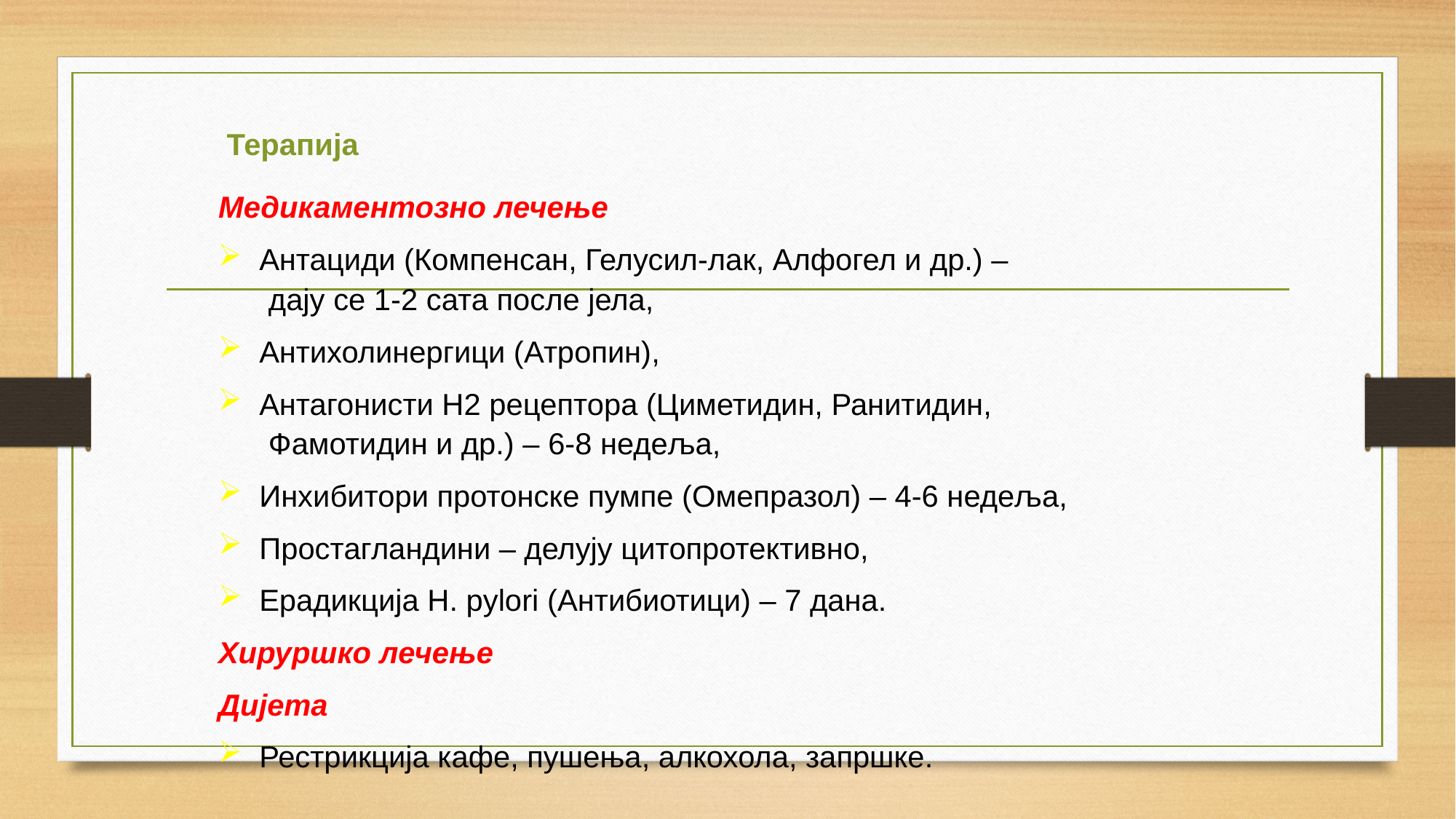

Терапија
Медикаментозно лечење
  Антациди (Компенсан, Гелусил-лак, Алфогел и др.) –
      дају се 1-2 сата после јела,
  Антихолинергици (Атропин),
  Антагонисти H2 рецептора (Циметидин, Ранитидин,
      Фамотидин и др.) – 6-8 недеља,
  Инхибитори протонске пумпе (Омепразол) – 4-6 недеља,
  Простагландини – делују цитопротективно,
  Ерадикција H. pylori (Антибиотици) – 7 дана.
Хируршко лечење
Дијета
  Рестрикција кафе, пушења, алкохола, запршке.